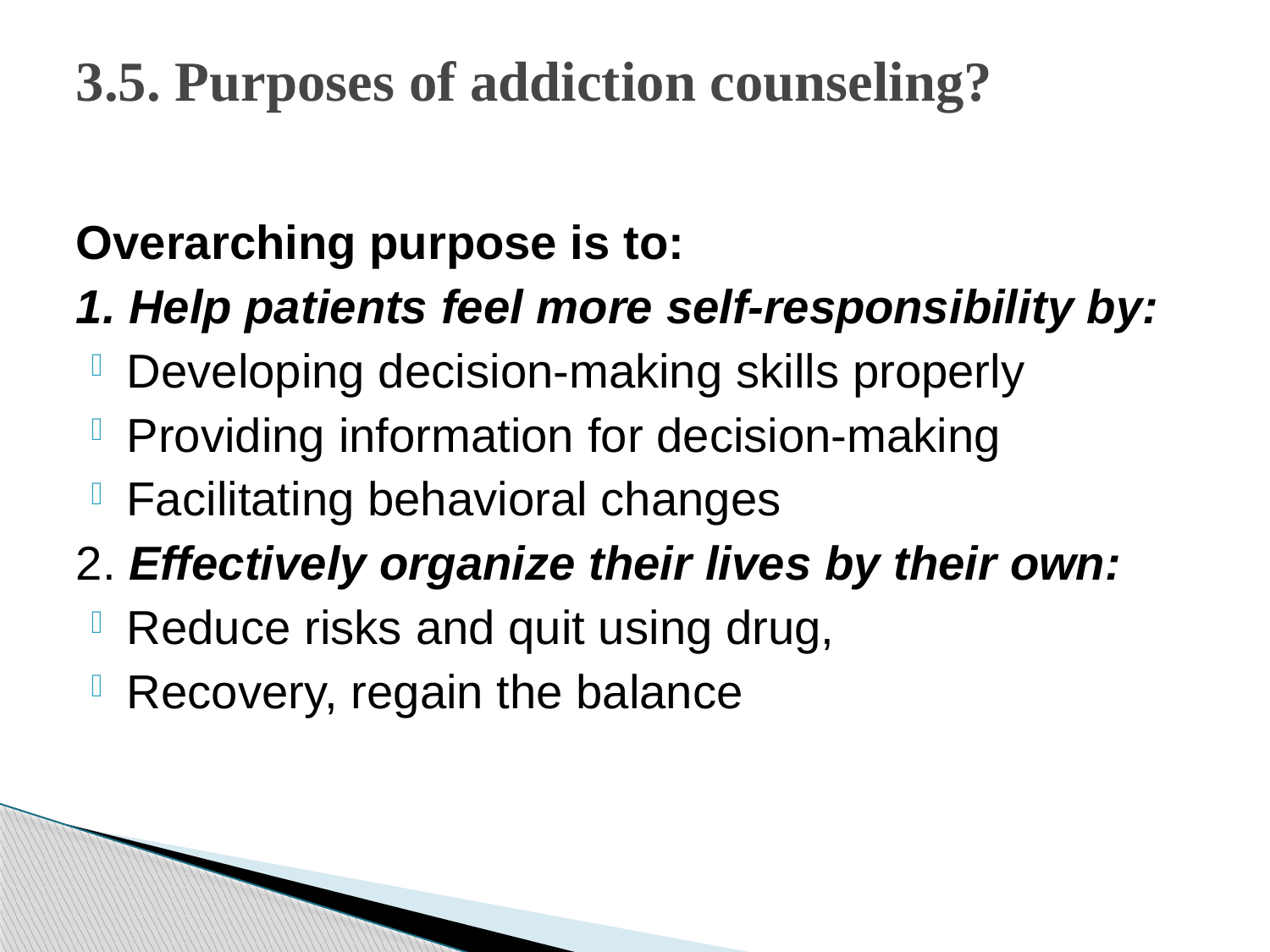

# 3.5. Purposes of addiction counseling?
Overarching purpose is to:
1. Help patients feel more self-responsibility by:
Developing decision-making skills properly
Providing information for decision-making
Facilitating behavioral changes
2. Effectively organize their lives by their own:
Reduce risks and quit using drug,
Recovery, regain the balance